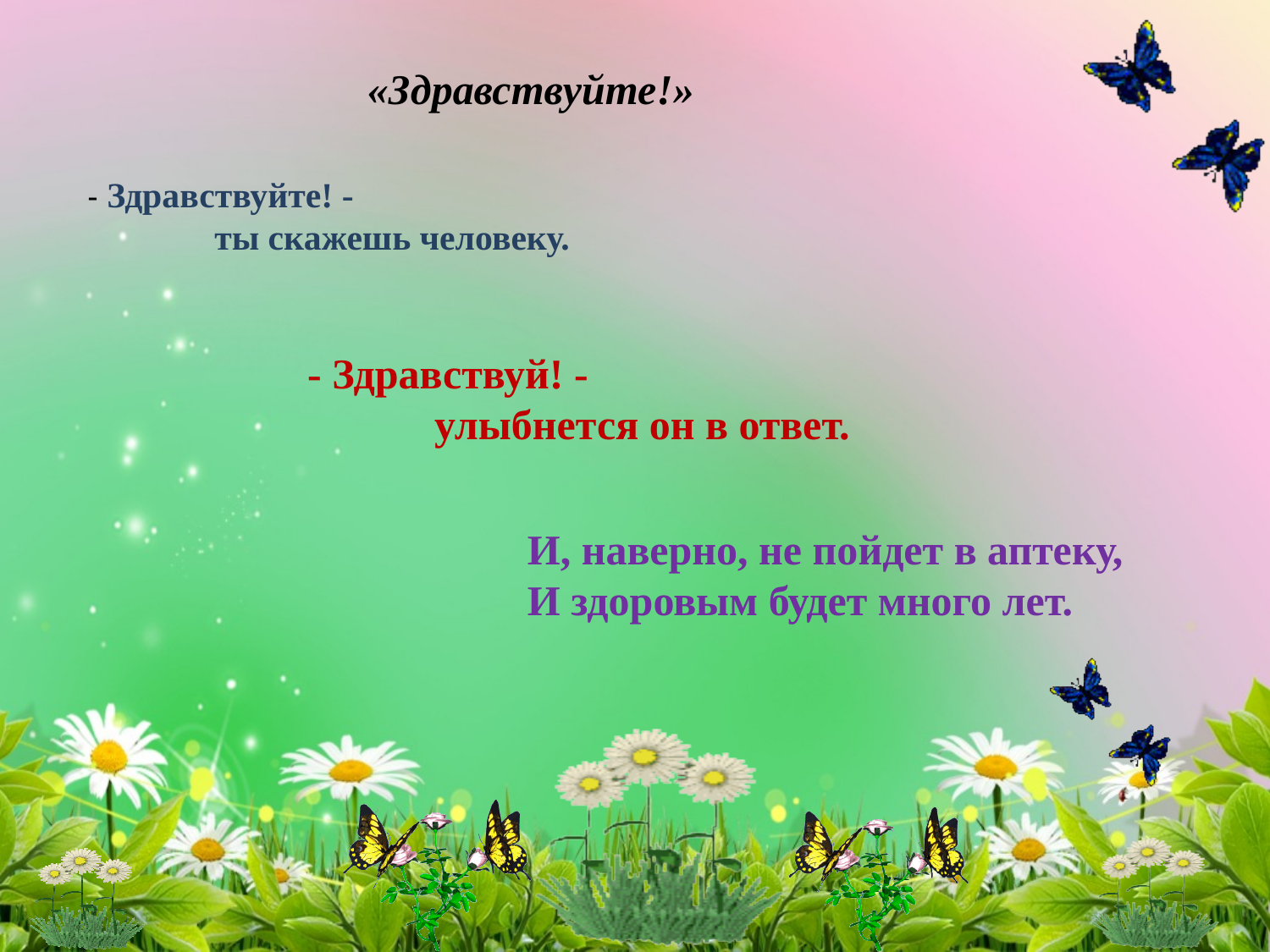

«Здравствуйте!»
- Здравствуйте! -
	ты скажешь человеку.
- Здравствуй! -
	улыбнется он в ответ.
И, наверно, не пойдет в аптеку,
И здоровым будет много лет.